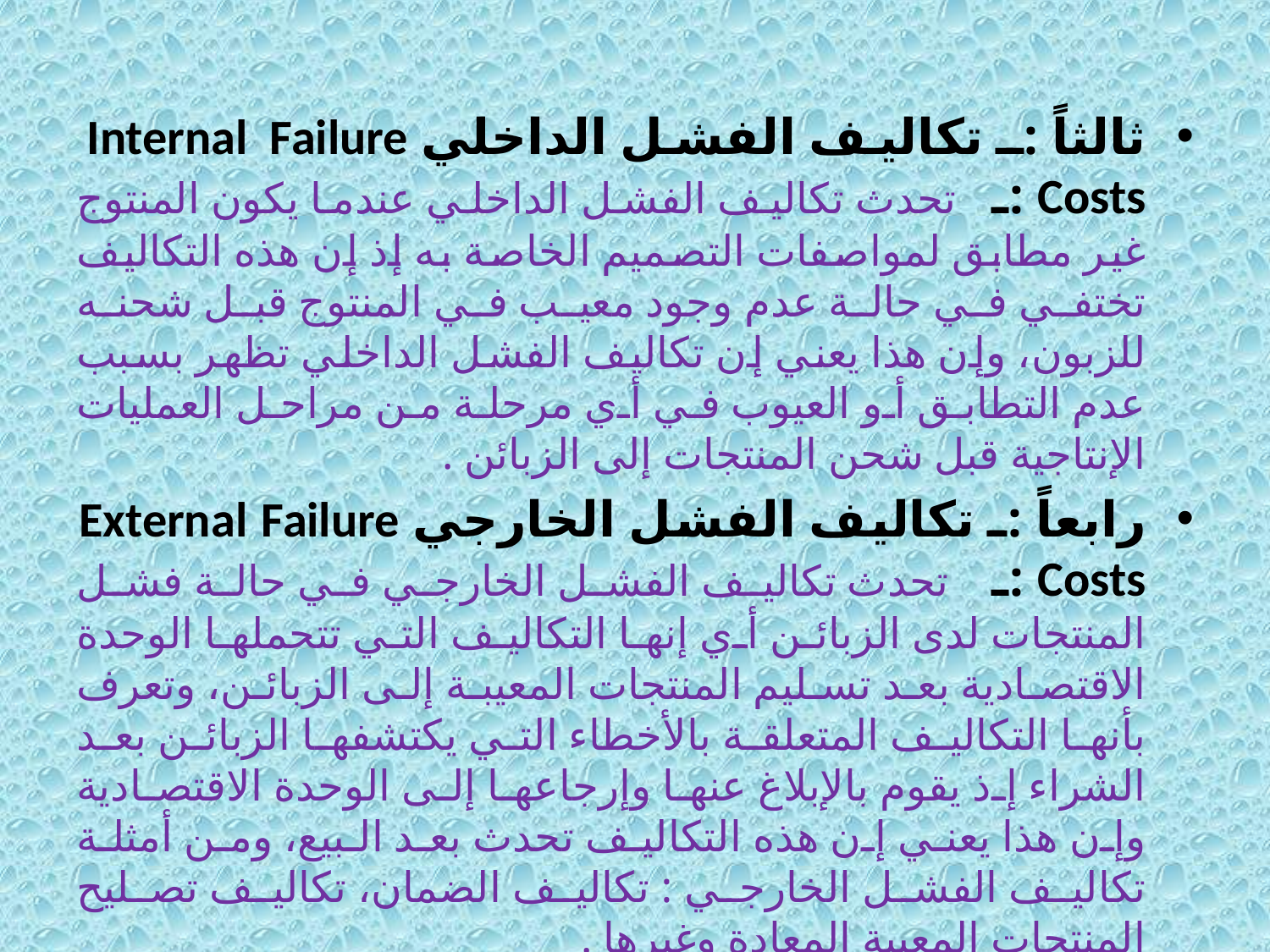

ثالثاً :ـ تكاليف الفشل الداخلي Internal Failure Costs :ـ  تحدث تكاليف الفشل الداخلي عندما يكون المنتوج غير مطابق لمواصفات التصميم الخاصة به إذ إن هذه التكاليف تختفي في حالة عدم وجود معيب في المنتوج قبل شحنه للزبون، وإن هذا يعني إن تكاليف الفشل الداخلي تظهر بسبب عدم التطابق أو العيوب في أي مرحلة من مراحل العمليات الإنتاجية قبل شحن المنتجات إلى الزبائن .
رابعاً :ـ تكاليف الفشل الخارجي External Failure Costs :ـ  تحدث تكاليف الفشل الخارجي في حالة فشل المنتجات لدى الزبائن أي إنها التكاليف التي تتحملها الوحدة الاقتصادية بعد تسليم المنتجات المعيبة إلى الزبائن، وتعرف بأنها التكاليف المتعلقة بالأخطاء التي يكتشفها الزبائن بعد الشراء إذ يقوم بالإبلاغ عنها وإرجاعها إلى الوحدة الاقتصادية وإن هذا يعني إن هذه التكاليف تحدث بعد البيع، ومن أمثلة تكاليف الفشل الخارجي : تكاليف الضمان، تكاليف تصليح المنتجات المعيبة المعادة وغيرها .